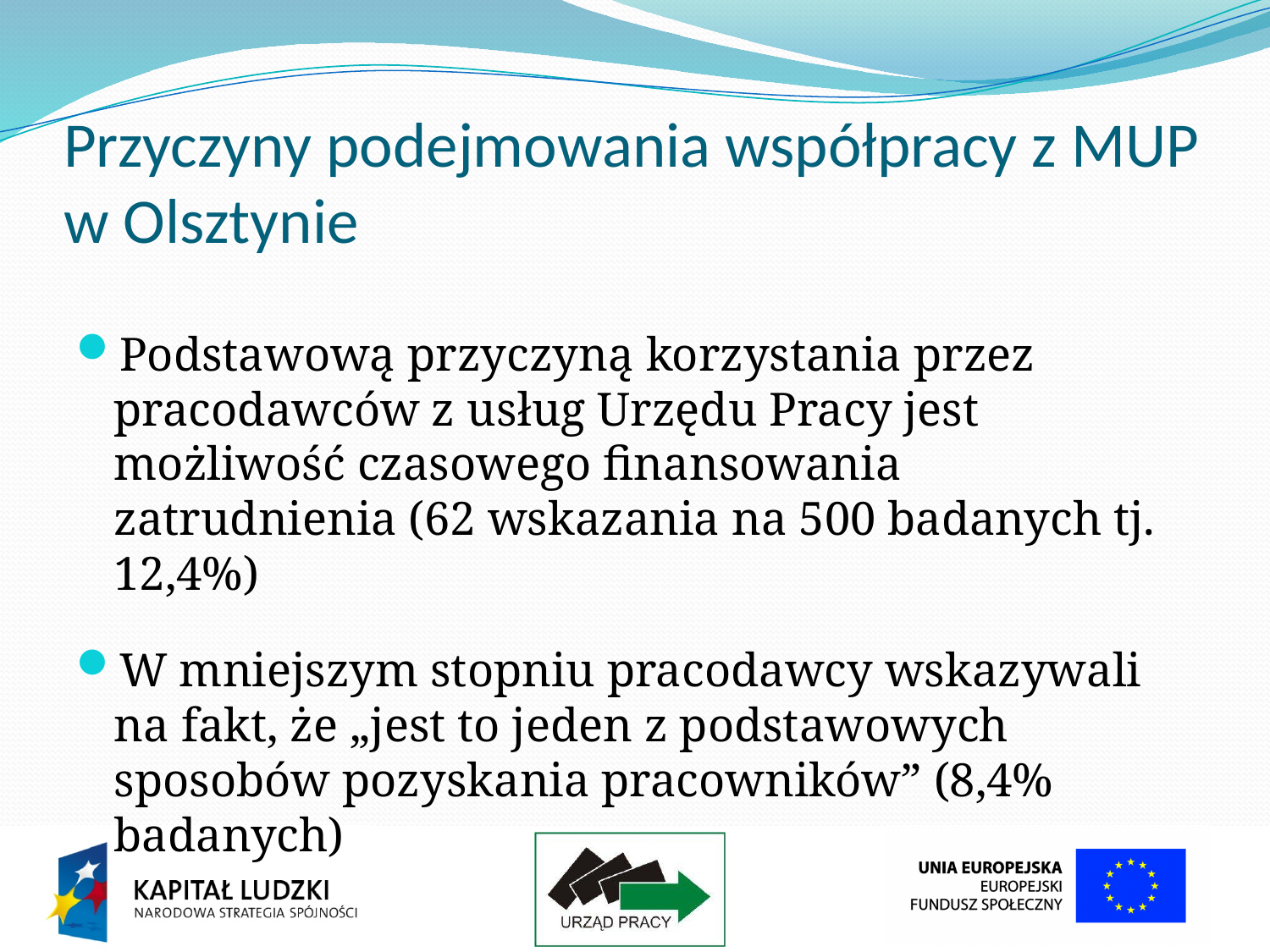

# Przyczyny podejmowania współpracy z MUP w Olsztynie
Podstawową przyczyną korzystania przez pracodawców z usług Urzędu Pracy jest możliwość czasowego finansowania zatrudnienia (62 wskazania na 500 badanych tj. 12,4%)
W mniejszym stopniu pracodawcy wskazywali na fakt, że „jest to jeden z podstawowych sposobów pozyskania pracowników” (8,4% badanych)